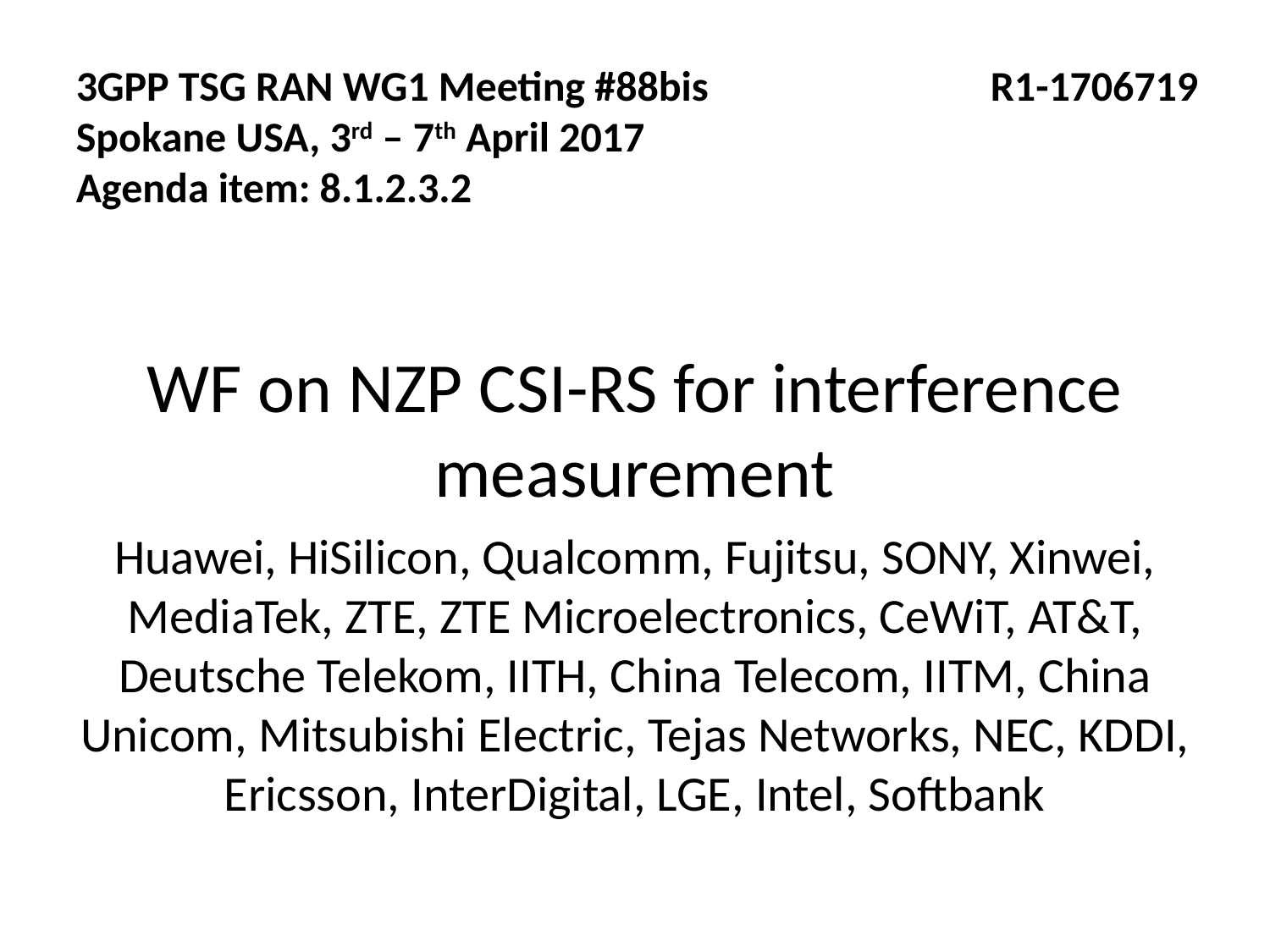

3GPP TSG RAN WG1 Meeting #88bis		                R1-1706719 Spokane USA, 3rd – 7th April 2017
Agenda item: 8.1.2.3.2
WF on NZP CSI-RS for interference measurement
Huawei, HiSilicon, Qualcomm, Fujitsu, SONY, Xinwei, MediaTek, ZTE, ZTE Microelectronics, CeWiT, AT&T, Deutsche Telekom, IITH, China Telecom, IITM, China Unicom, Mitsubishi Electric, Tejas Networks, NEC, KDDI, Ericsson, InterDigital, LGE, Intel, Softbank